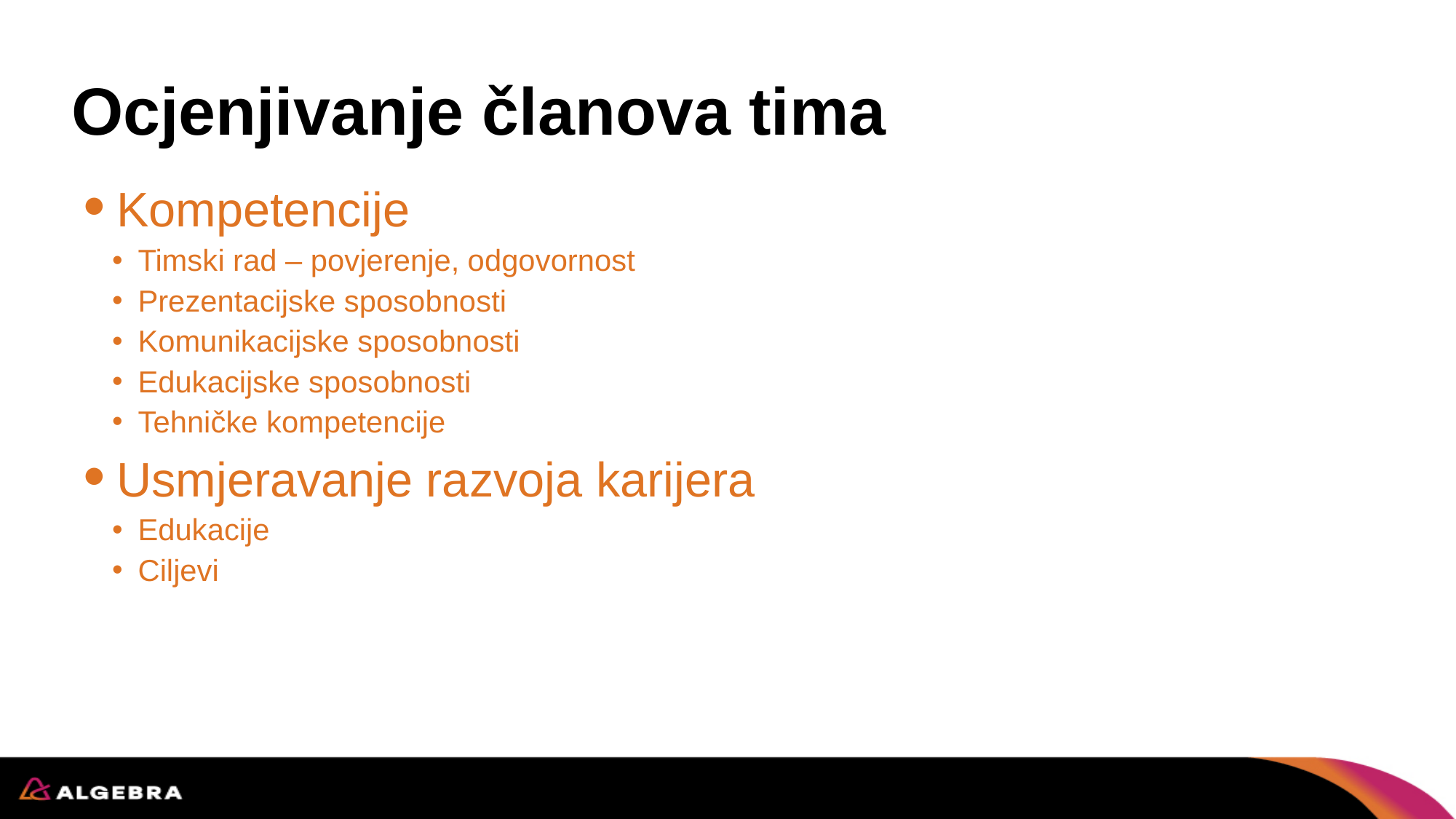

# Ocjenjivanje članova tima
Kompetencije
Timski rad – povjerenje, odgovornost
Prezentacijske sposobnosti
Komunikacijske sposobnosti
Edukacijske sposobnosti
Tehničke kompetencije
Usmjeravanje razvoja karijera
Edukacije
Ciljevi